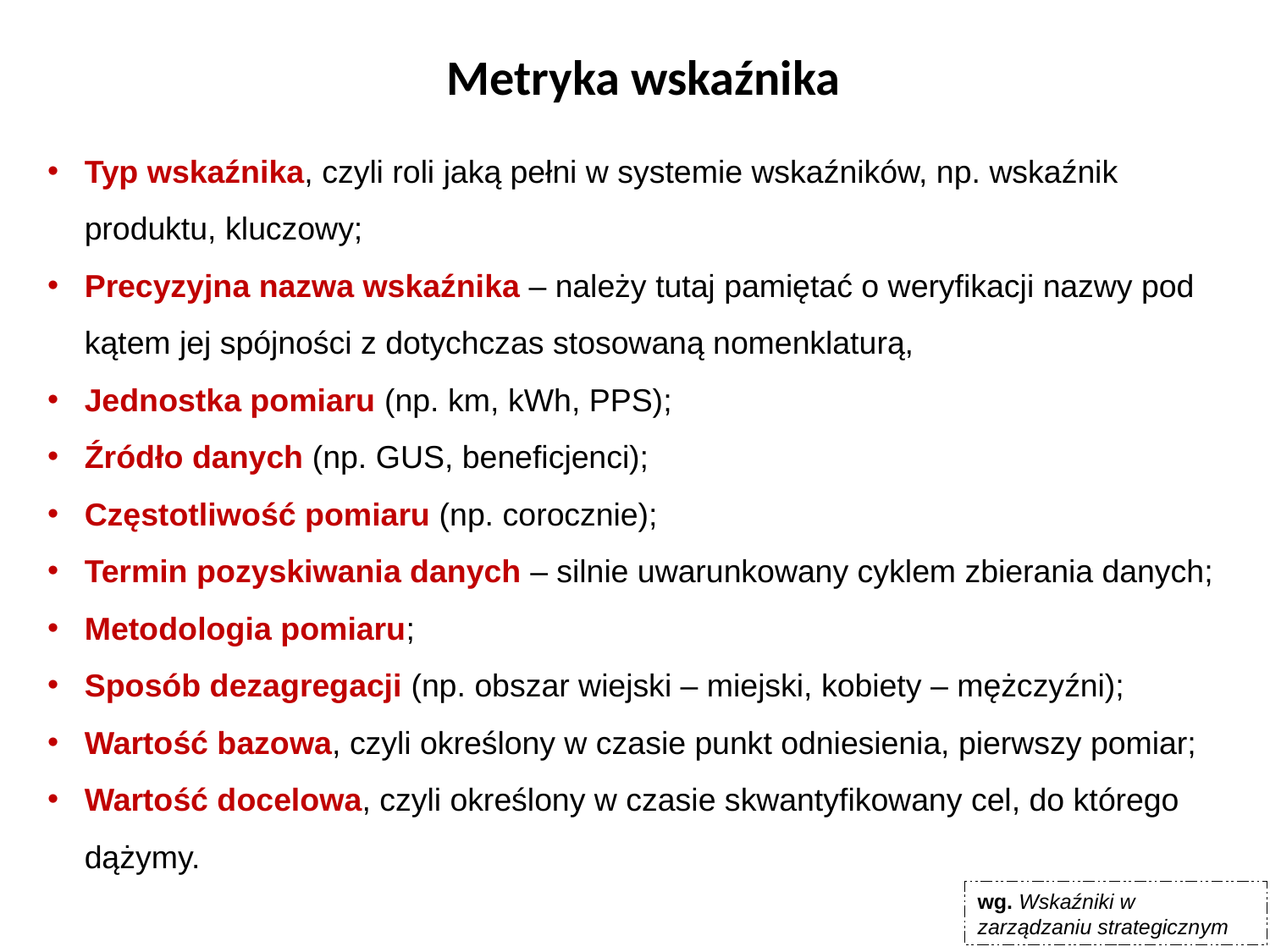

# Metryka wskaźnika
Typ wskaźnika, czyli roli jaką pełni w systemie wskaźników, np. wskaźnik produktu, kluczowy;
Precyzyjna nazwa wskaźnika – należy tutaj pamiętać o weryfikacji nazwy pod kątem jej spójności z dotychczas stosowaną nomenklaturą,
Jednostka pomiaru (np. km, kWh, PPS);
Źródło danych (np. GUS, beneficjenci);
Częstotliwość pomiaru (np. corocznie);
Termin pozyskiwania danych – silnie uwarunkowany cyklem zbierania danych;
Metodologia pomiaru;
Sposób dezagregacji (np. obszar wiejski – miejski, kobiety – mężczyźni);
Wartość bazowa, czyli określony w czasie punkt odniesienia, pierwszy pomiar;
Wartość docelowa, czyli określony w czasie skwantyfikowany cel, do którego dążymy.
wg. Wskaźniki w zarządzaniu strategicznym
99